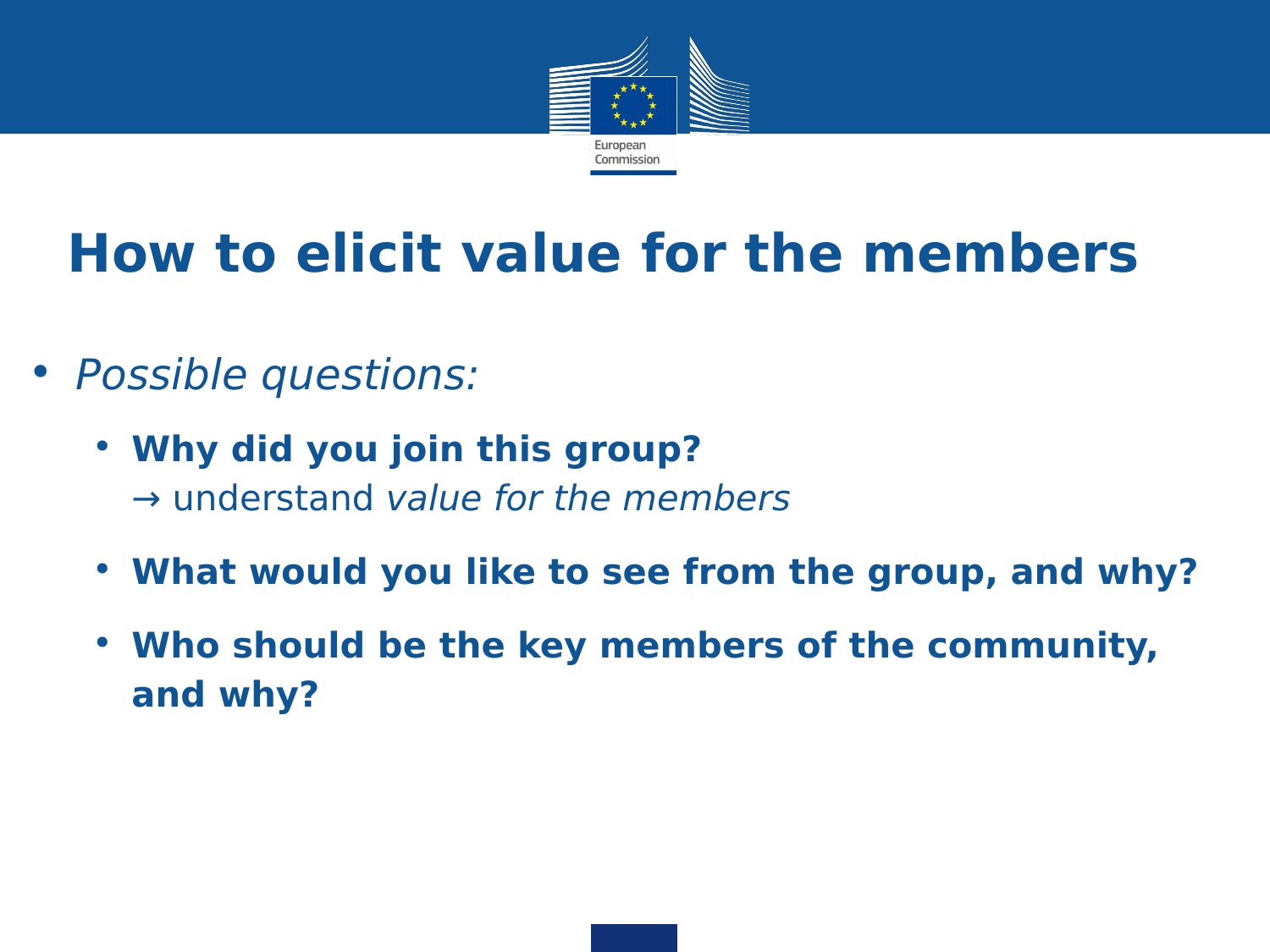

# How to elicit value for the members
Possible questions:
Why did you join this group?
→ understand value for the members
What would you like to see from the group, and why?
Who should be the key members of the community, and why?